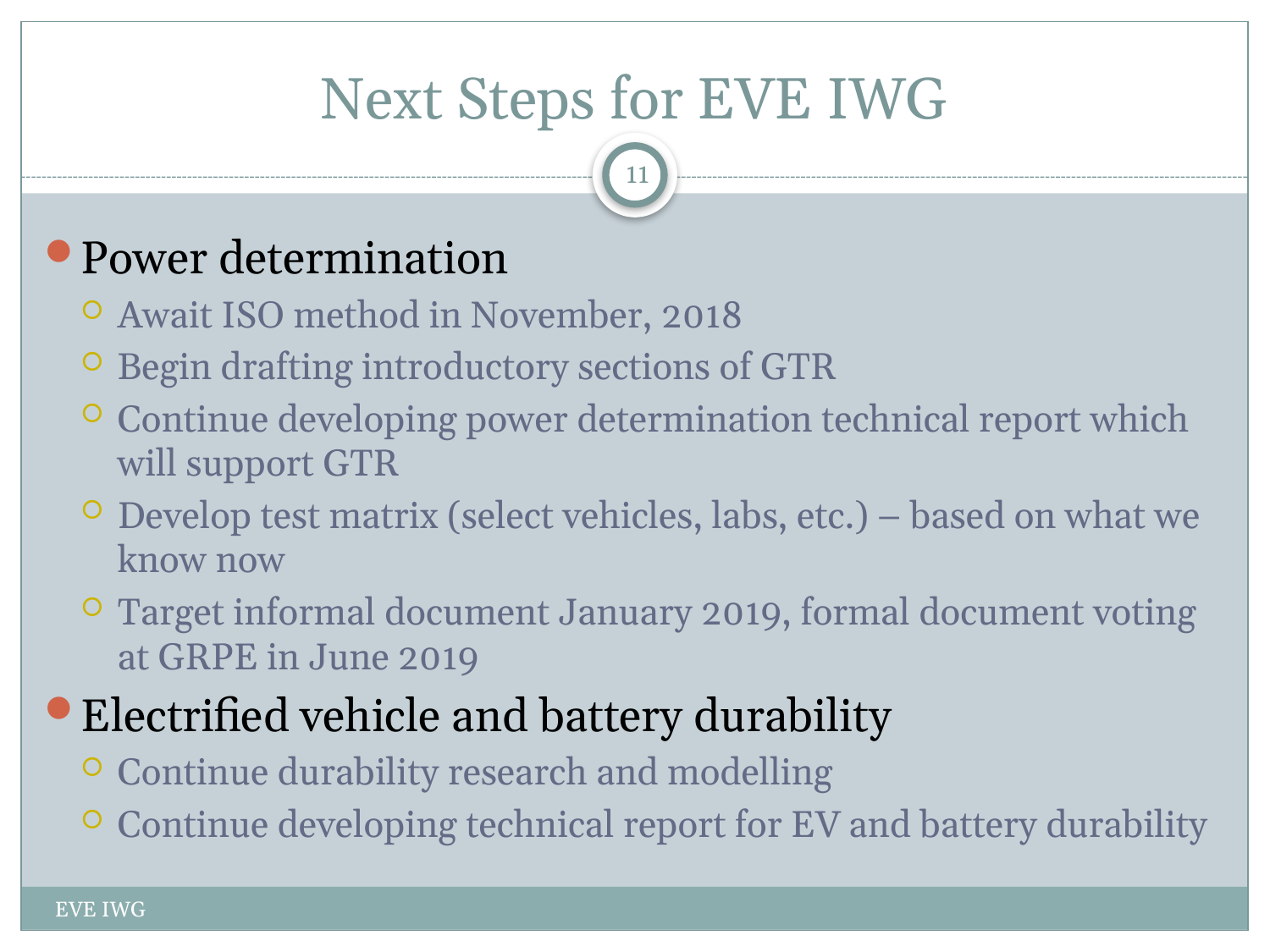

# Next Steps for EVE IWG
11
Power determination
Await ISO method in November, 2018
Begin drafting introductory sections of GTR
Continue developing power determination technical report which will support GTR
Develop test matrix (select vehicles, labs, etc.) – based on what we know now
Target informal document January 2019, formal document voting at GRPE in June 2019
Electrified vehicle and battery durability
Continue durability research and modelling
Continue developing technical report for EV and battery durability
EVE IWG